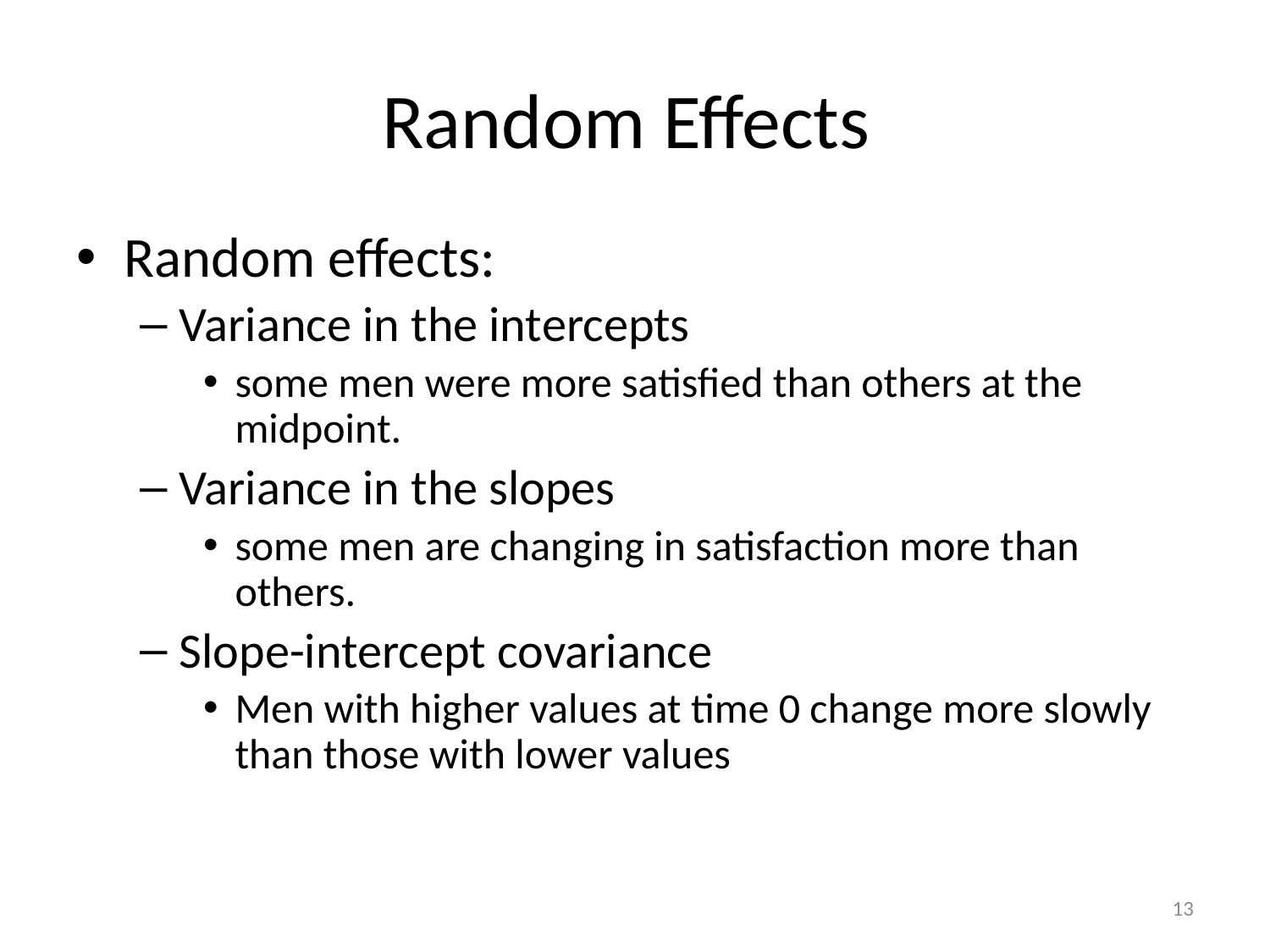

# Random Effects
Random effects:
Variance in the intercepts
some men were more satisfied than others at the midpoint.
Variance in the slopes
some men are changing in satisfaction more than others.
Slope-intercept covariance
Men with higher values at time 0 change more slowly than those with lower values

13